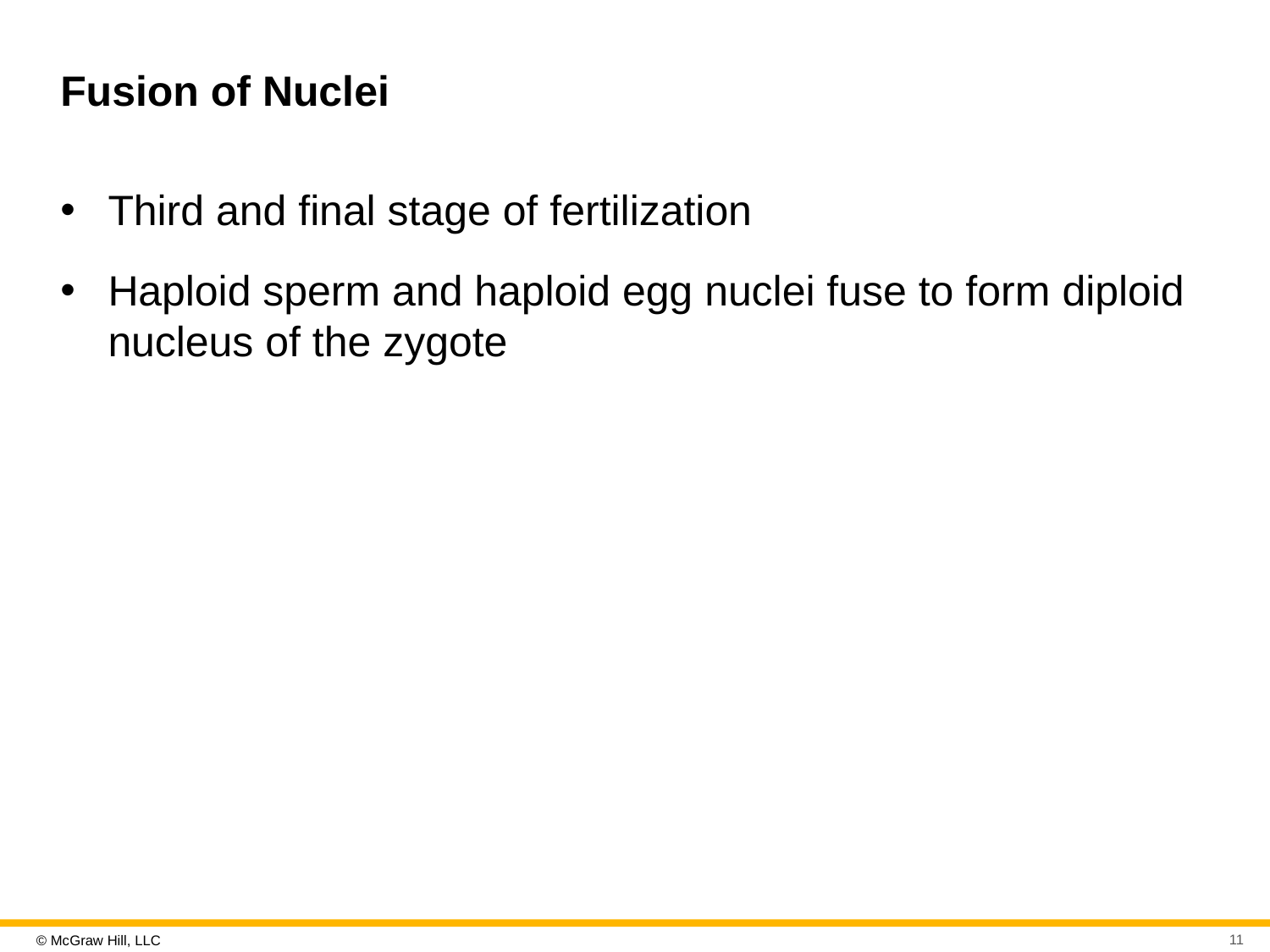

# Fusion of Nuclei
Third and final stage of fertilization
Haploid sperm and haploid egg nuclei fuse to form diploid nucleus of the zygote
11